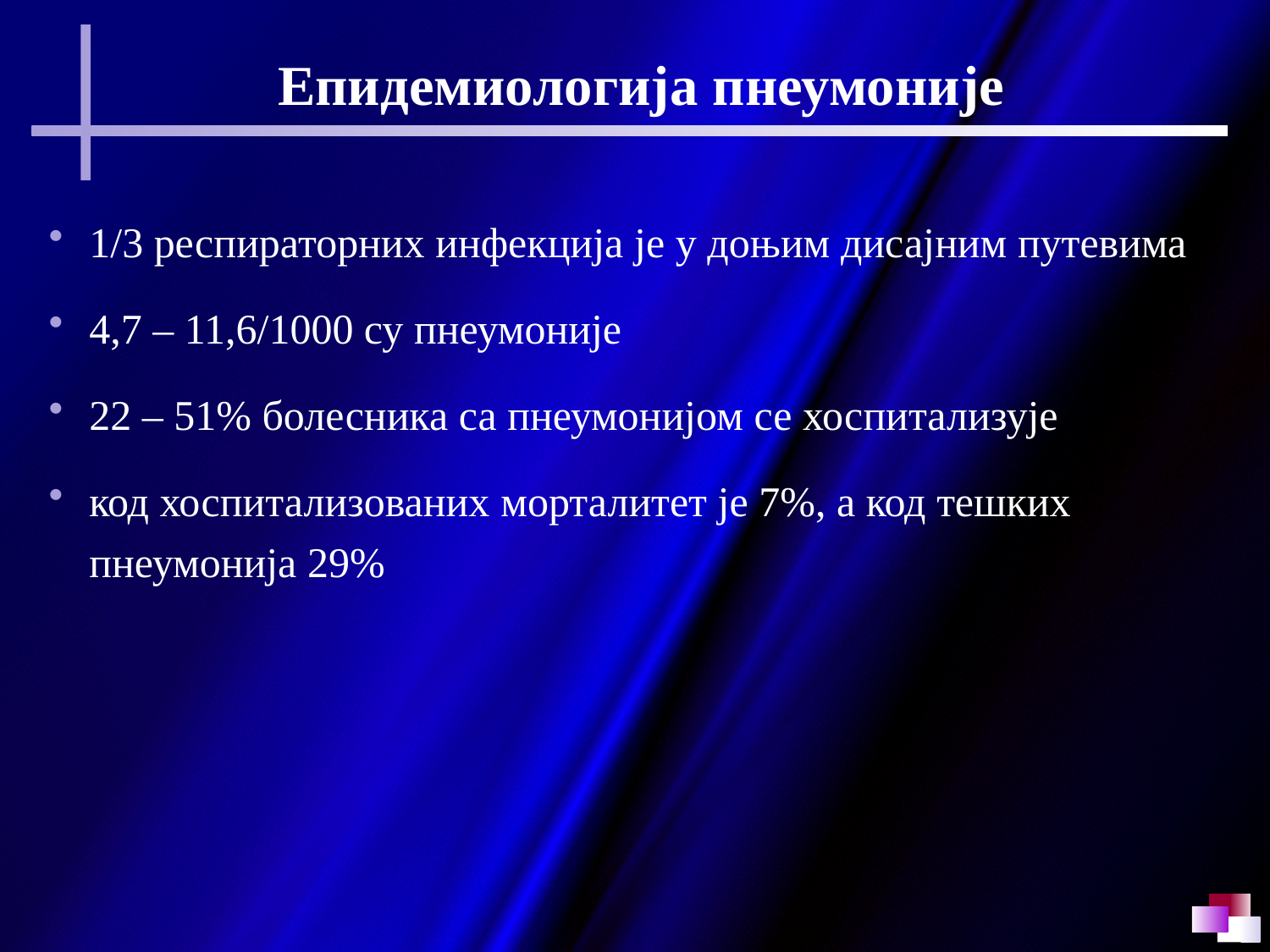

Епидемиологија пнеумоније
1/3 респираторних инфекција је у доњим дисајним путевима
4,7 – 11,6/1000 су пнеумоније
22 – 51% болесника са пнеумонијом се хоспитализује
код хоспитализованих морталитет је 7%, а код тешких пнеумонија 29%